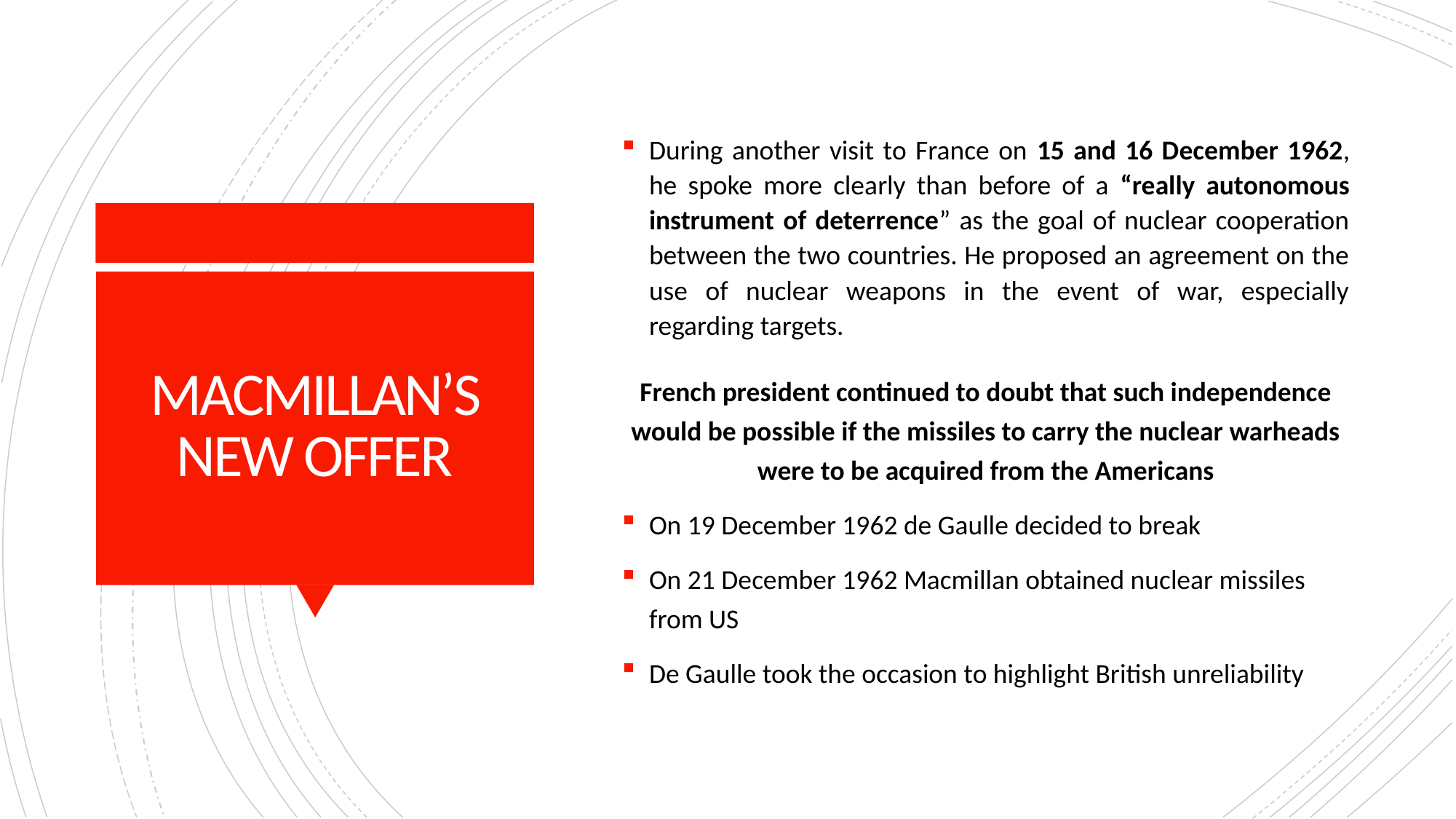

During another visit to France on 15 and 16 December 1962, he spoke more clearly than before of a “really autonomous instrument of deterrence” as the goal of nuclear cooperation between the two countries. He proposed an agreement on the use of nuclear weapons in the event of war, especially regarding targets.
French president continued to doubt that such independence would be possible if the missiles to carry the nuclear warheads were to be acquired from the Americans
On 19 December 1962 de Gaulle decided to break
On 21 December 1962 Macmillan obtained nuclear missiles from US
De Gaulle took the occasion to highlight British unreliability
# MACMILLAN’S NEW OFFER